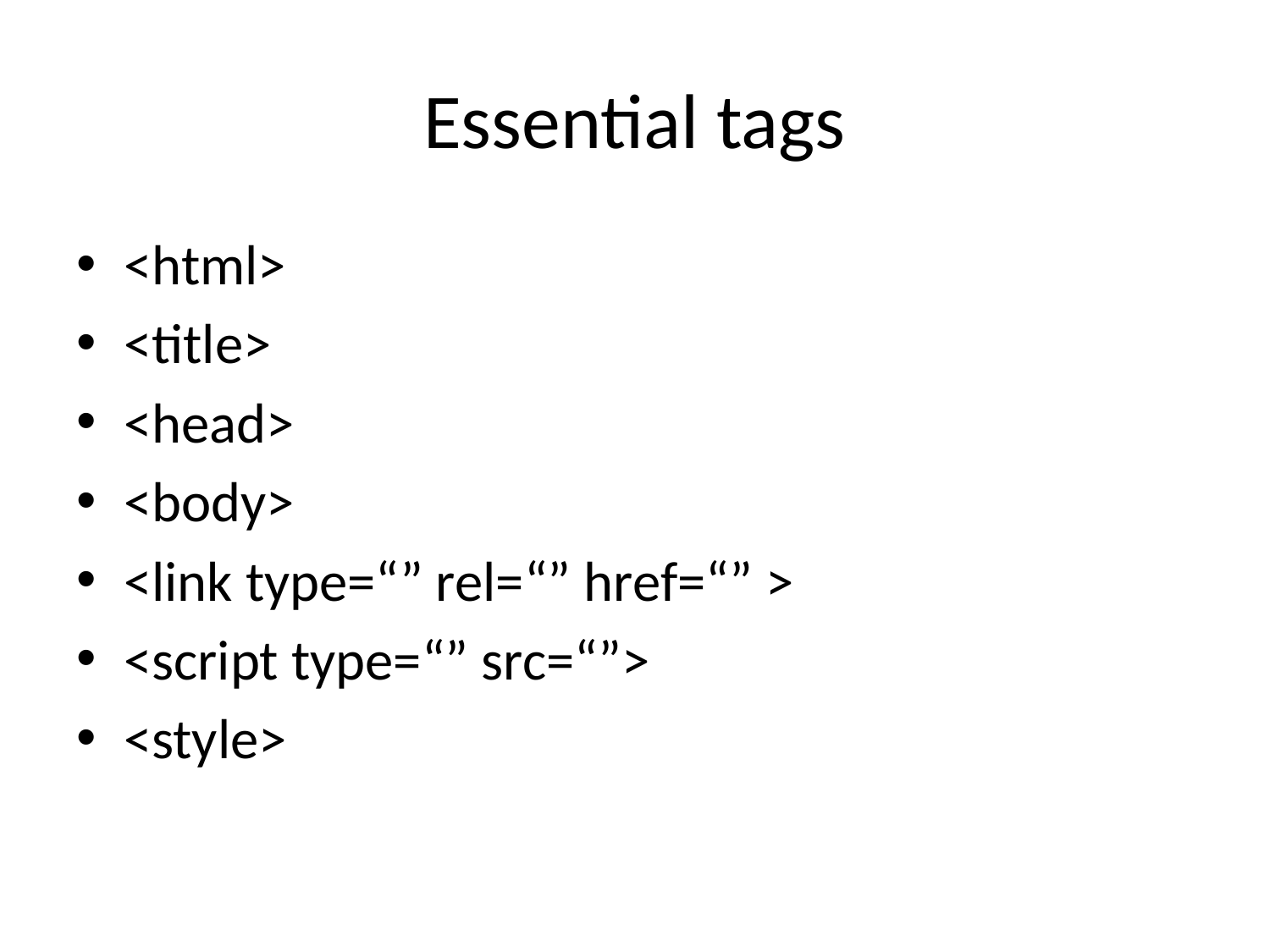

# Essential tags
<html>
<title>
<head>
<body>
<link type=“” rel=“” href=“” >
<script type=“” src=“”>
<style>